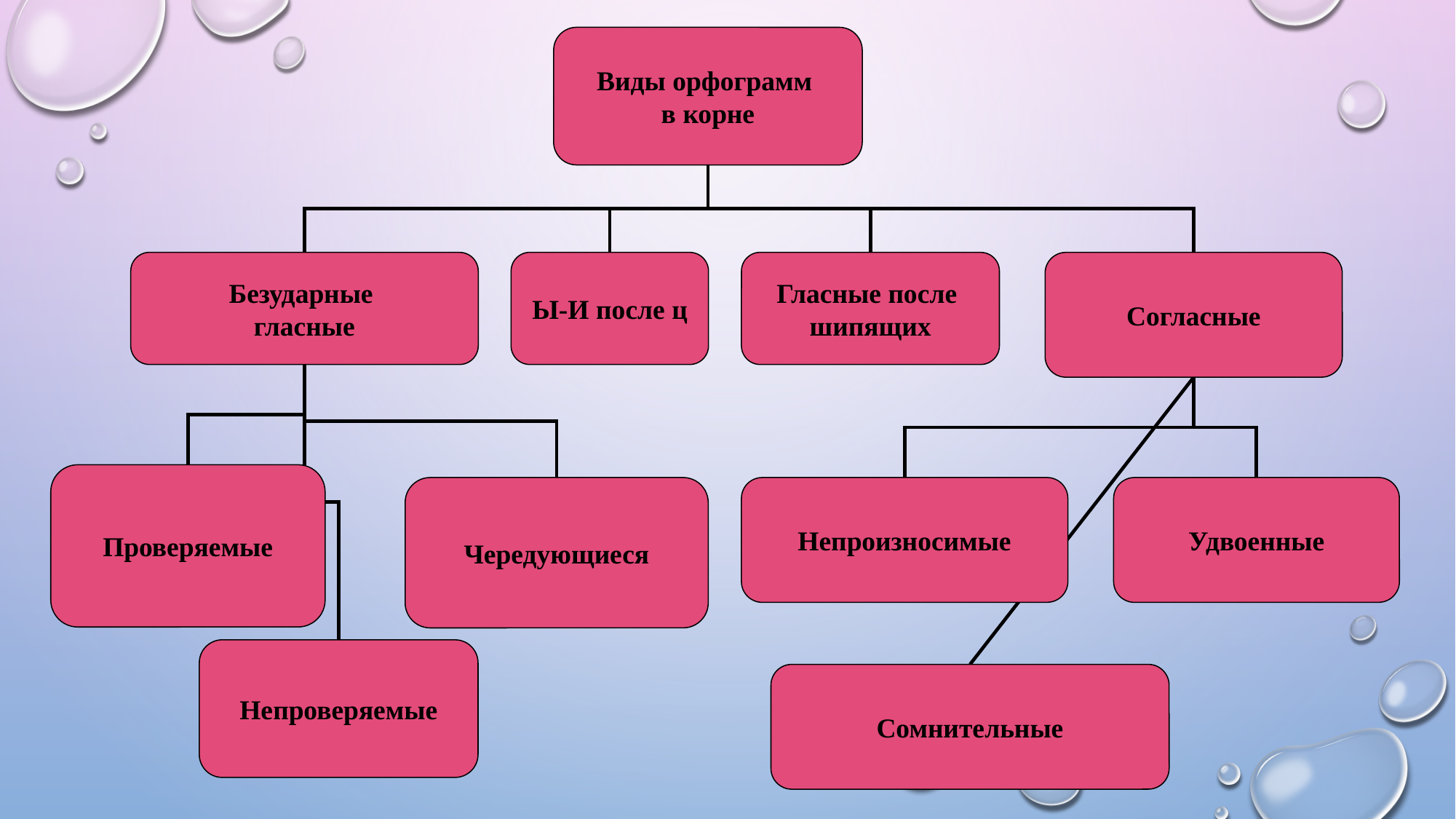

Виды орфограмм
в корне
Безударные
гласные
Ы-И после ц
Гласные после
шипящих
Согласные
Проверяемые
Чередующиеся
Непроизносимые
Удвоенные
Непроверяемые
Сомнительные